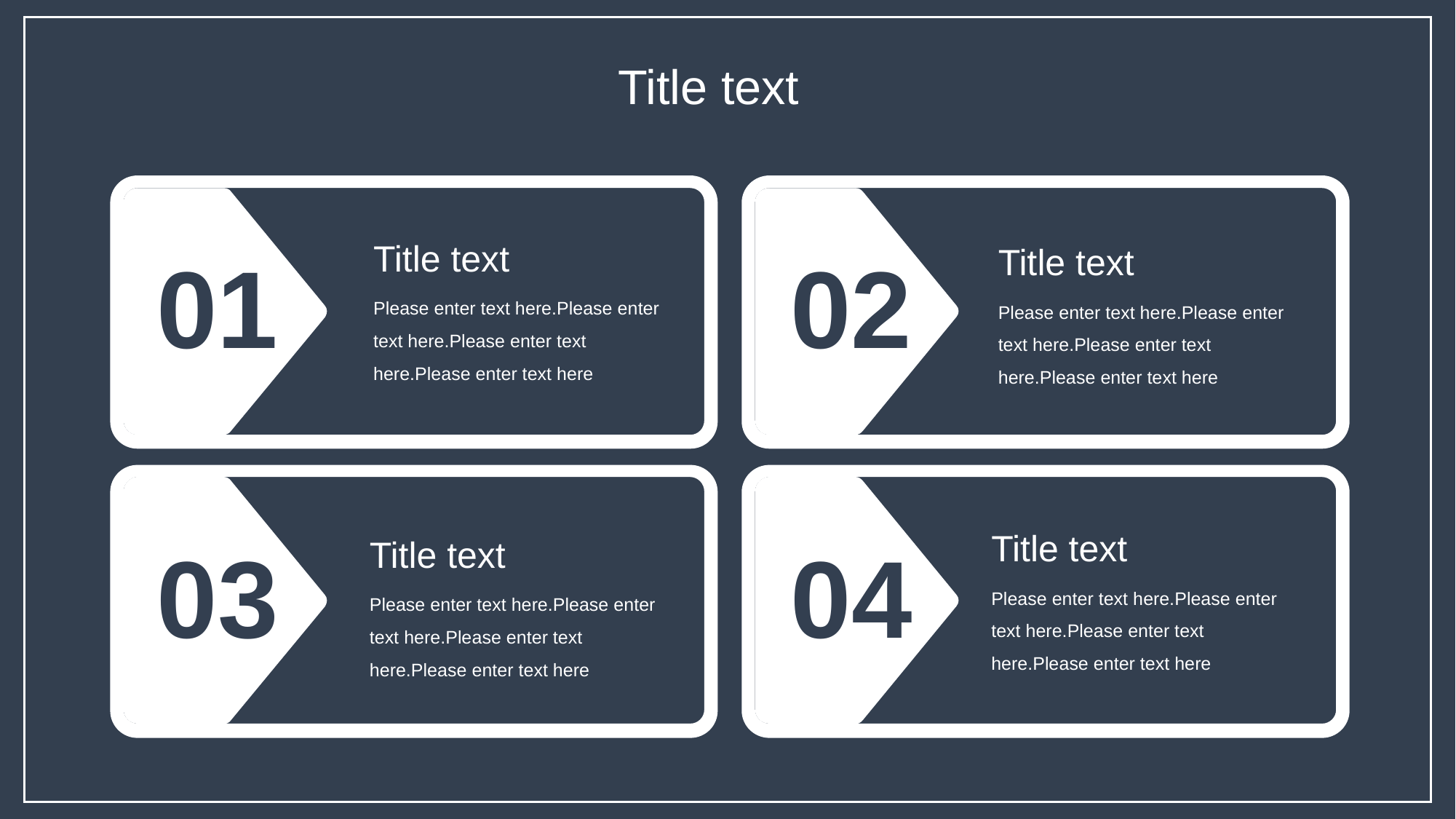

Title text

Title text
01
02
Title text
Please enter text here.Please enter text here.Please enter text here.Please enter text here
Please enter text here.Please enter text here.Please enter text here.Please enter text here

Title text
03
04
Title text
Please enter text here.Please enter text here.Please enter text here.Please enter text here
Please enter text here.Please enter text here.Please enter text here.Please enter text here